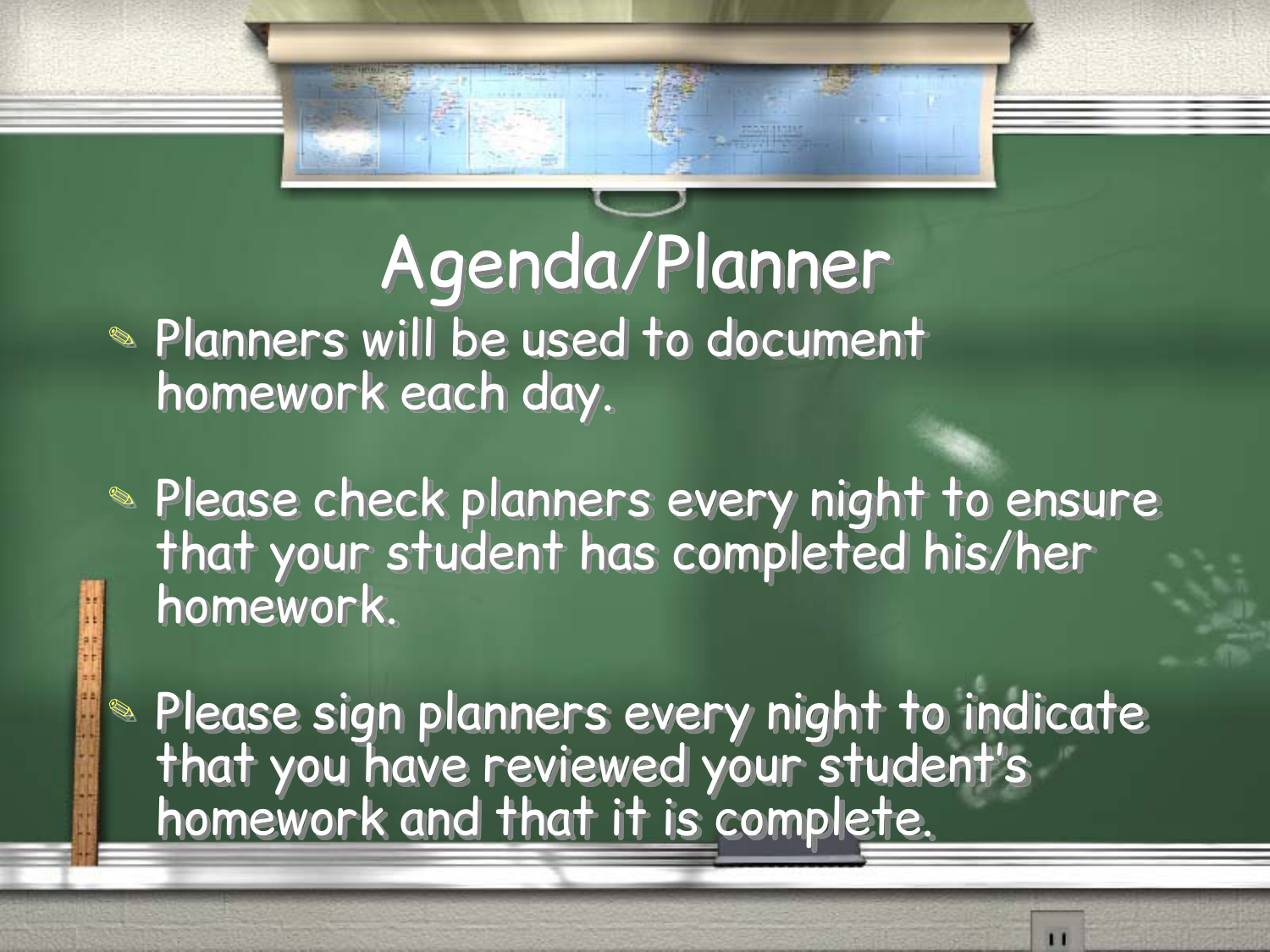

# Agenda/Planner
Planners will be used to document homework each day.

Please check planners every night to ensure that your student has completed his/her homework.

Please sign planners every night to indicate that you have reviewed your student’s homework and that it is complete.